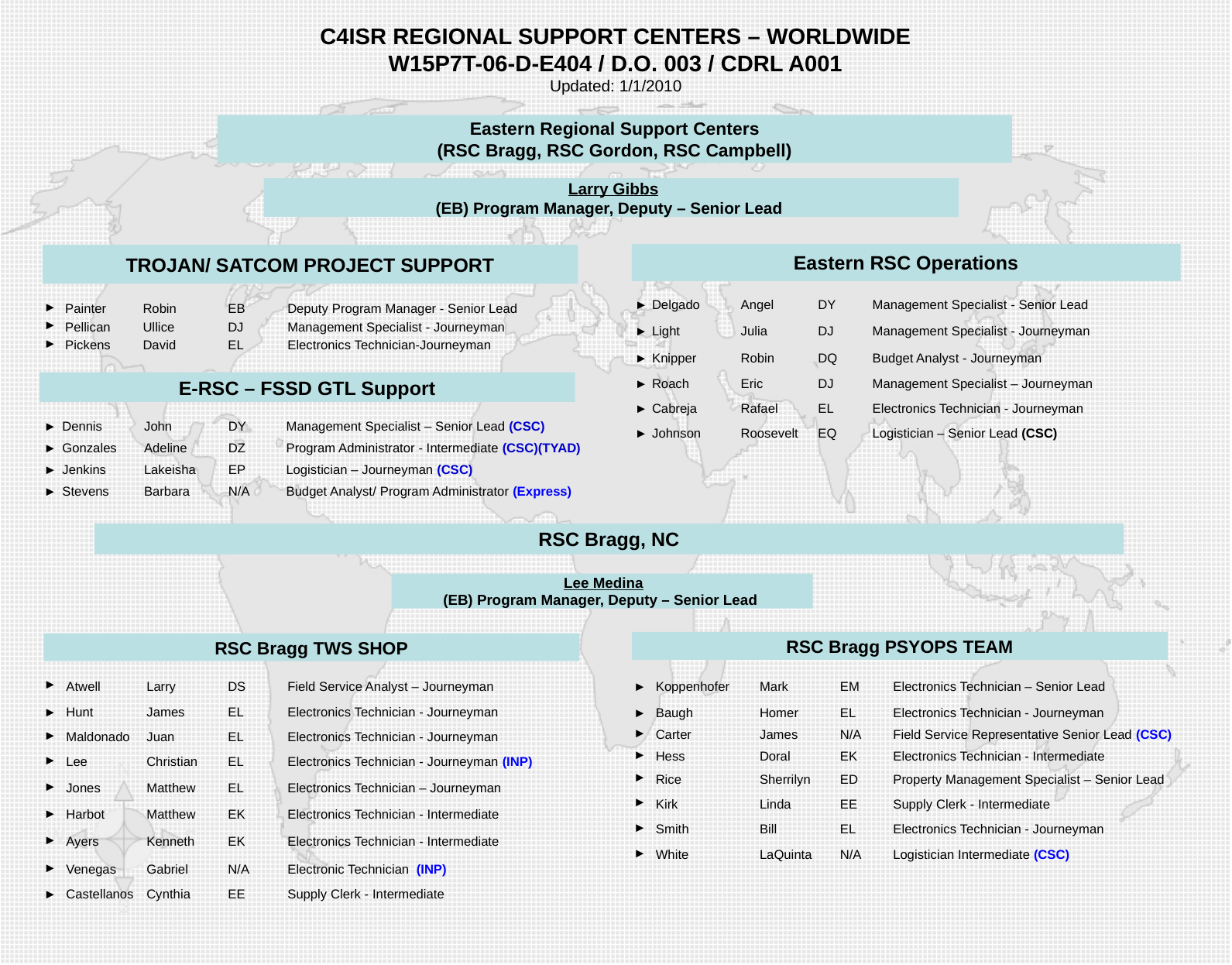

C4ISR REGIONAL SUPPORT CENTERS – WORLDWIDE
W15P7T-06-D-E404 / D.O. 003 / CDRL A001
Updated: 1/1/2010
Eastern Regional Support Centers
(RSC Bragg, RSC Gordon, RSC Campbell)
 Larry Gibbs
(EB) Program Manager, Deputy – Senior Lead
Eastern RSC Operations
TROJAN/ SATCOM PROJECT SUPPORT
| ► | Delgado | Angel | DY | Management Specialist - Senior Lead |
| --- | --- | --- | --- | --- |
| ► | Light | Julia | DJ | Management Specialist - Journeyman |
| ► | Knipper | Robin | DQ | Budget Analyst - Journeyman |
| ► | Roach | Eric | DJ | Management Specialist – Journeyman |
| ► | Cabreja | Rafael | EL | Electronics Technician - Journeyman |
| ► | Johnson | Roosevelt | EQ | Logistician – Senior Lead (CSC) |
|  |  |  |  |  |
| ► | Painter | Robin | EB | Deputy Program Manager - Senior Lead |
| --- | --- | --- | --- | --- |
| ► | Pellican | Ullice | DJ | Management Specialist - Journeyman |
| ► | Pickens | David | EL | Electronics Technician-Journeyman |
E-RSC – FSSD GTL Support
►

►

►

►

Dennis

Gonzales

Jenkins

Stevens

John

Adeline

Lakeisha

Barbara

DY

DZ

EP

N/A

Management Specialist – Senior Lead (CSC)

Program Administrator - Intermediate (CSC)(TYAD)

Logistician – Journeyman (CSC)

Budget Analyst/ Program Administrator (Express)

RSC Bragg, NC
 Lee Medina
(EB) Program Manager, Deputy – Senior Lead
RSC Bragg PSYOPS TEAM
RSC Bragg TWS SHOP
| ► | Atwell | Larry | DS | Field Service Analyst – Journeyman |
| --- | --- | --- | --- | --- |
| ► | Hunt | James | EL | Electronics Technician - Journeyman |
| ► | Maldonado | Juan | EL | Electronics Technician - Journeyman |
| ► | Lee | Christian | EL | Electronics Technician - Journeyman (INP) |
| ► | Jones | Matthew | EL | Electronics Technician – Journeyman |
| ► | Harbot | Matthew | EK | Electronics Technician - Intermediate |
| ► | Ayers | Kenneth | EK | Electronics Technician - Intermediate |
| ► | Venegas | Gabriel | N/A | Electronic Technician (INP) |
| ► | Castellanos | Cynthia | EE | Supply Clerk - Intermediate |
| ► | Koppenhofer | Mark | EM | Electronics Technician – Senior Lead |
| --- | --- | --- | --- | --- |
| ► | Baugh | Homer | EL | Electronics Technician - Journeyman |
| ► | Carter | James | N/A | Field Service Representative Senior Lead (CSC) |
| ► | Hess | Doral | EK | Electronics Technician - Intermediate |
| ► | Rice | Sherrilyn | ED | Property Management Specialist – Senior Lead |
| ► | Kirk | Linda | EE | Supply Clerk - Intermediate |
| ► | Smith | Bill | EL | Electronics Technician - Journeyman |
| ► | White | LaQuinta | N/A | Logistician Intermediate (CSC) |
|  |  |  |  |  |
|  |  |  |  |  |
|  |  |  |  |  |